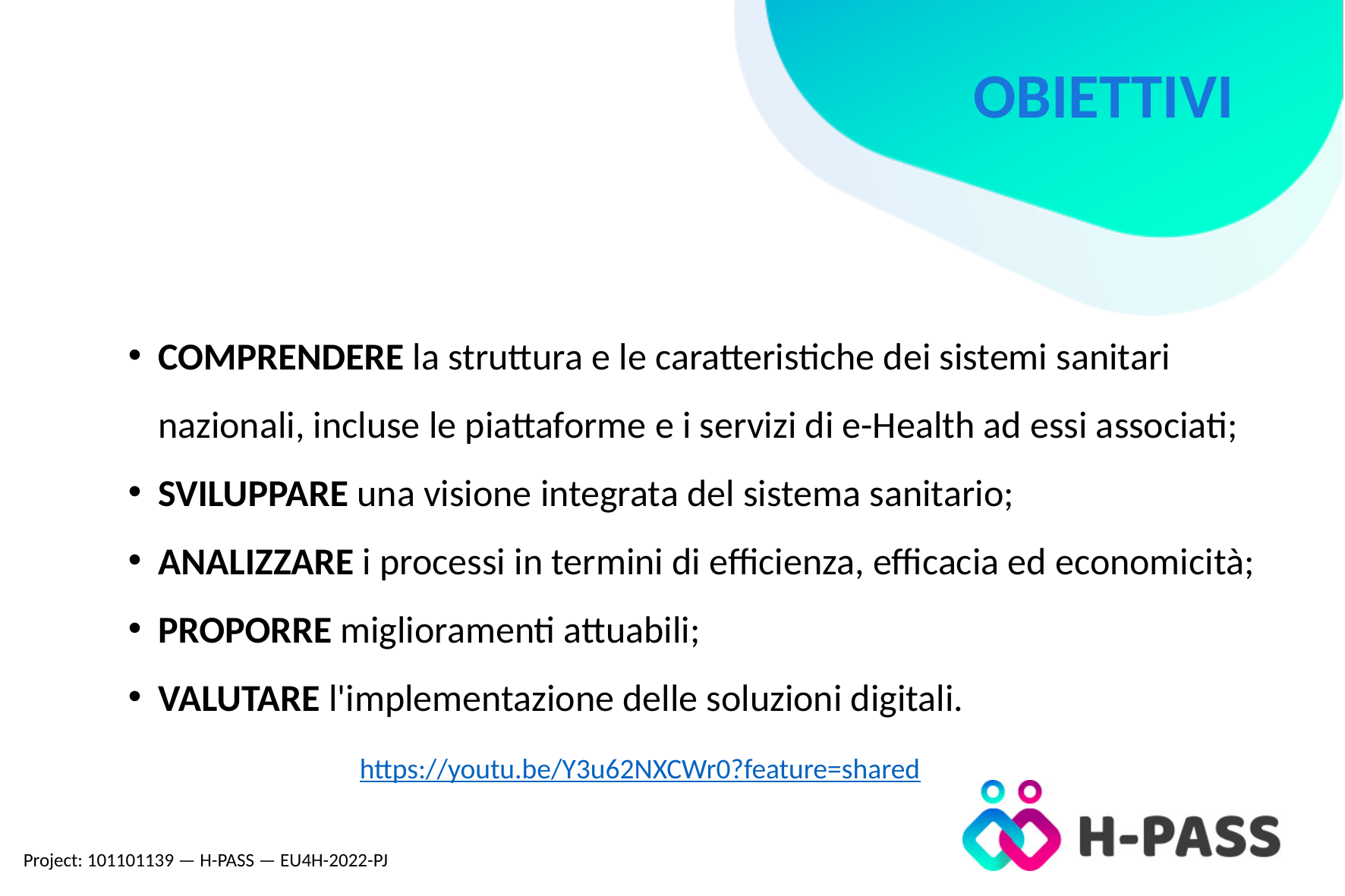

OBIETTIVI

COMPRENDERE la struttura e le caratteristiche dei sistemi sanitari nazionali, incluse le piattaforme e i servizi di e-Health ad essi associati;
SVILUPPARE una visione integrata del sistema sanitario;
ANALIZZARE i processi in termini di efficienza, efficacia ed economicità;
PROPORRE miglioramenti attuabili;
VALUTARE l'implementazione delle soluzioni digitali.

https://youtu.be/Y3u62NXCWr0?feature=shared
Project: 101101139 — H-PASS — EU4H-2022-PJ